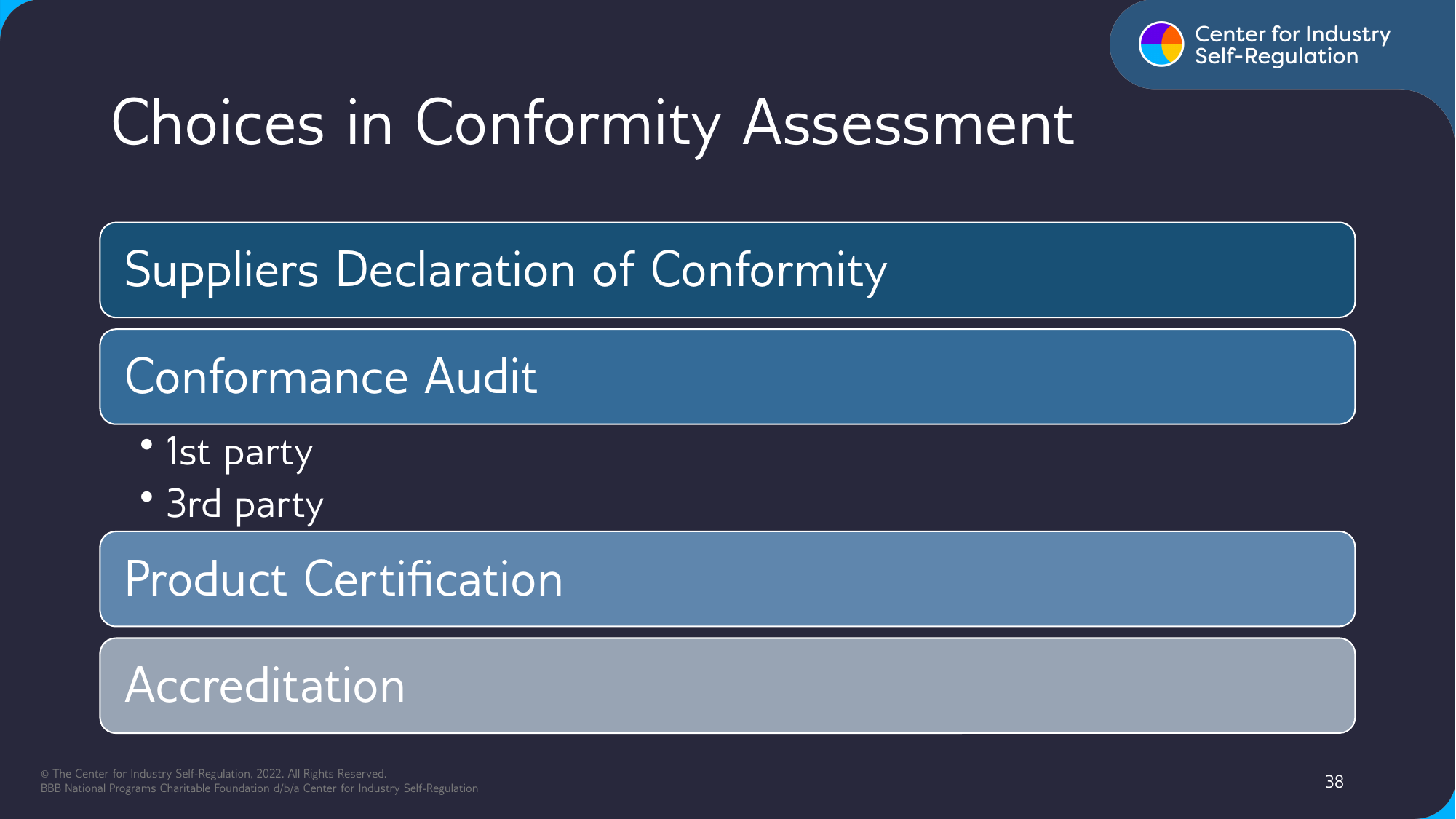

# Choices in Conformity Assessment
Suppliers Declaration of Conformity​
Conformance Audit​
1st party​
3rd party​
Product Certification ​
Accreditation
38